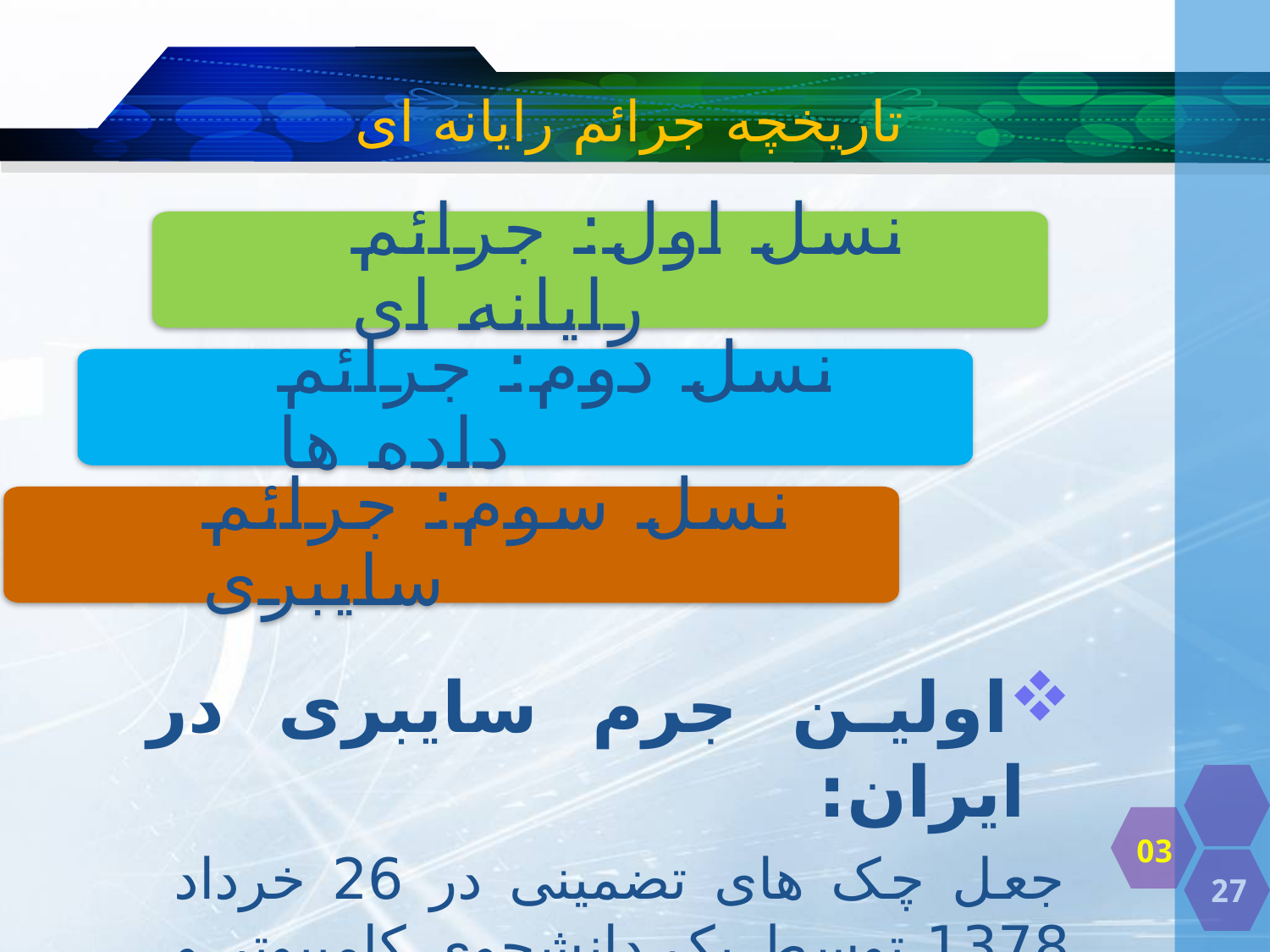

# تاریخچه جرائم رایانه ای
نسل اول: جرائم رایانه ای
نسل دوم: جرائم داده ها
نسل سوم: جرائم سایبری
اولین جرم سایبری در ایران:
جعل چک های تضمینی در 26 خرداد 1378 توسط یک دانشجوی کامپیوتر و یک کارگر چاپخانه در کرمان
03
27